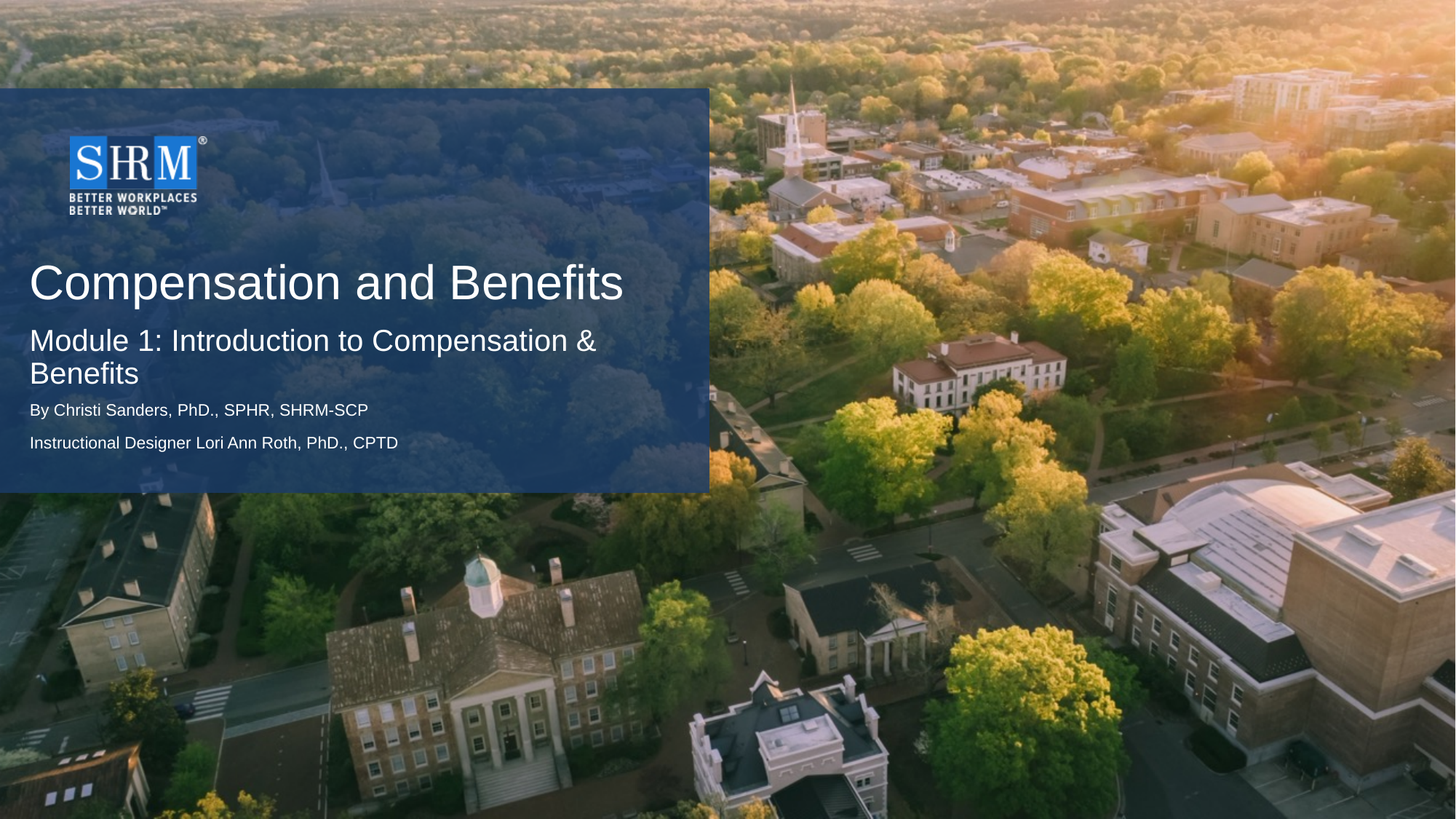

# Compensation and Benefits
Module 1: Introduction to Compensation & Benefits
By Christi Sanders, PhD., SPHR, SHRM-SCP
Instructional Designer Lori Ann Roth, PhD., CPTD